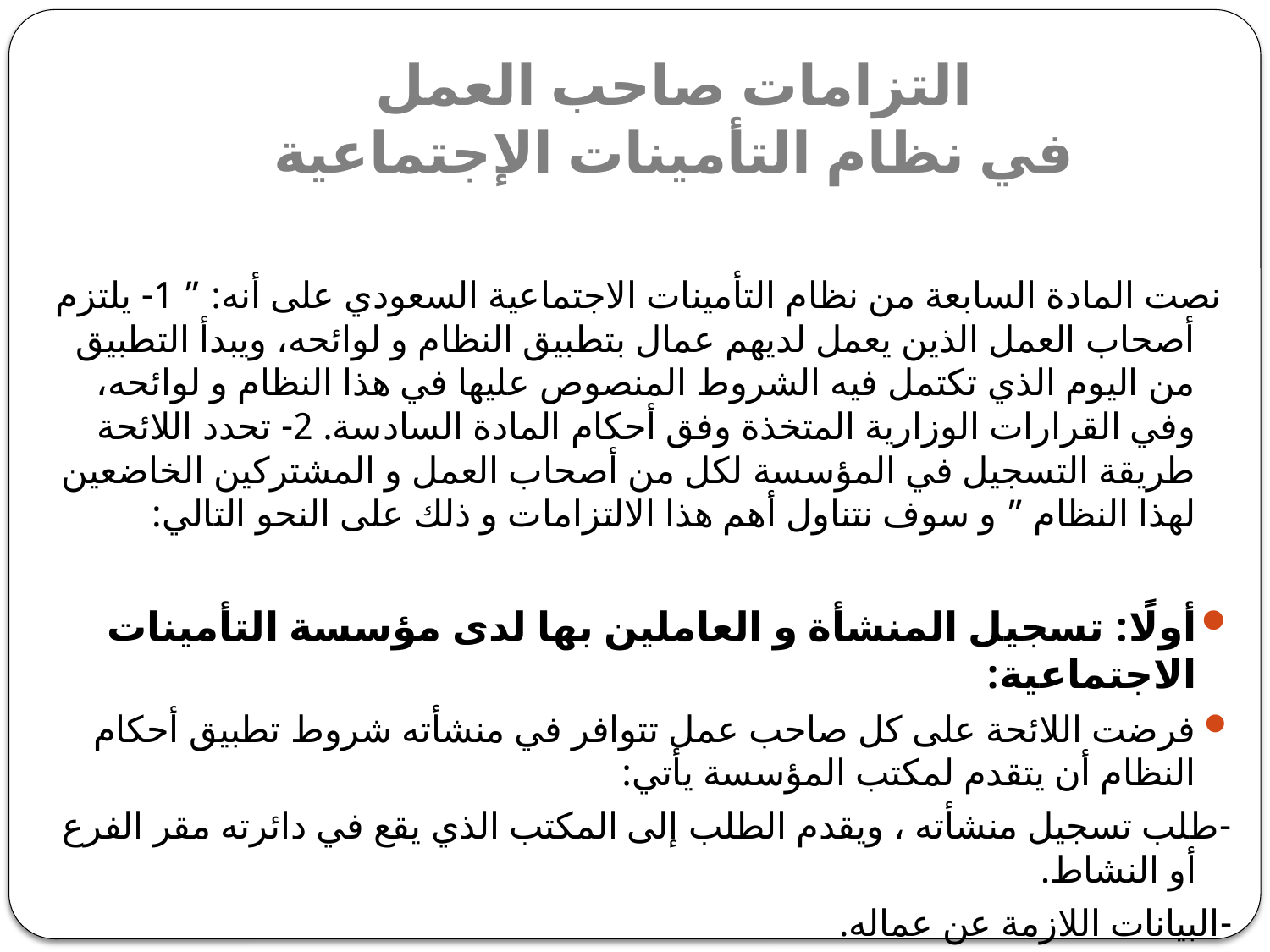

# التزامات صاحب العمل في نظام التأمينات الإجتماعية
 نصت المادة السابعة من نظام التأمينات الاجتماعية السعودي على أنه: ” 1- يلتزم أصحاب العمل الذين يعمل لديهم عمال بتطبيق النظام و لوائحه، ويبدأ التطبيق من اليوم الذي تكتمل فيه الشروط المنصوص عليها في هذا النظام و لوائحه، وفي القرارات الوزارية المتخذة وفق أحكام المادة السادسة. 2- تحدد اللائحة طريقة التسجيل في المؤسسة لكل من أصحاب العمل و المشتركين الخاضعين لهذا النظام ” و سوف نتناول أهم هذا الالتزامات و ذلك على النحو التالي:

أولًا: تسجيل المنشأة و العاملين بها لدى مؤسسة التأمينات الاجتماعية:
فرضت اللائحة على كل صاحب عمل تتوافر في منشأته شروط تطبيق أحكام النظام أن يتقدم لمكتب المؤسسة يأتي:
-طلب تسجيل منشأته ، ويقدم الطلب إلى المكتب الذي يقع في دائرته مقر الفرع أو النشاط.
-البيانات اللازمة عن عماله.